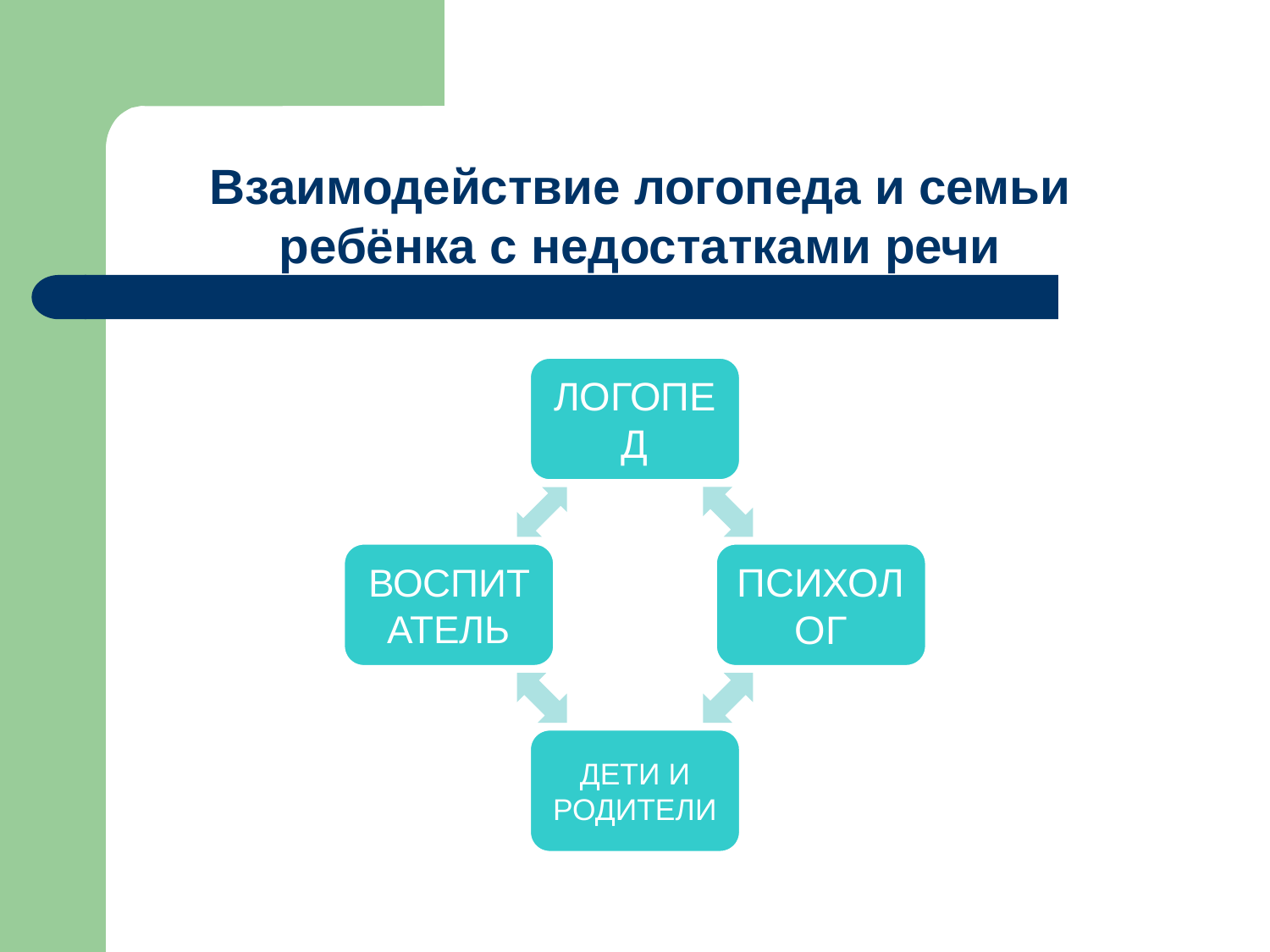

Взаимодействие логопеда и семьи ребёнка с недостатками речи
ЛОГОПЕД
ПСИХОЛОГ
ВОСПИТАТЕЛЬ
ДЕТИ И РОДИТЕЛИ